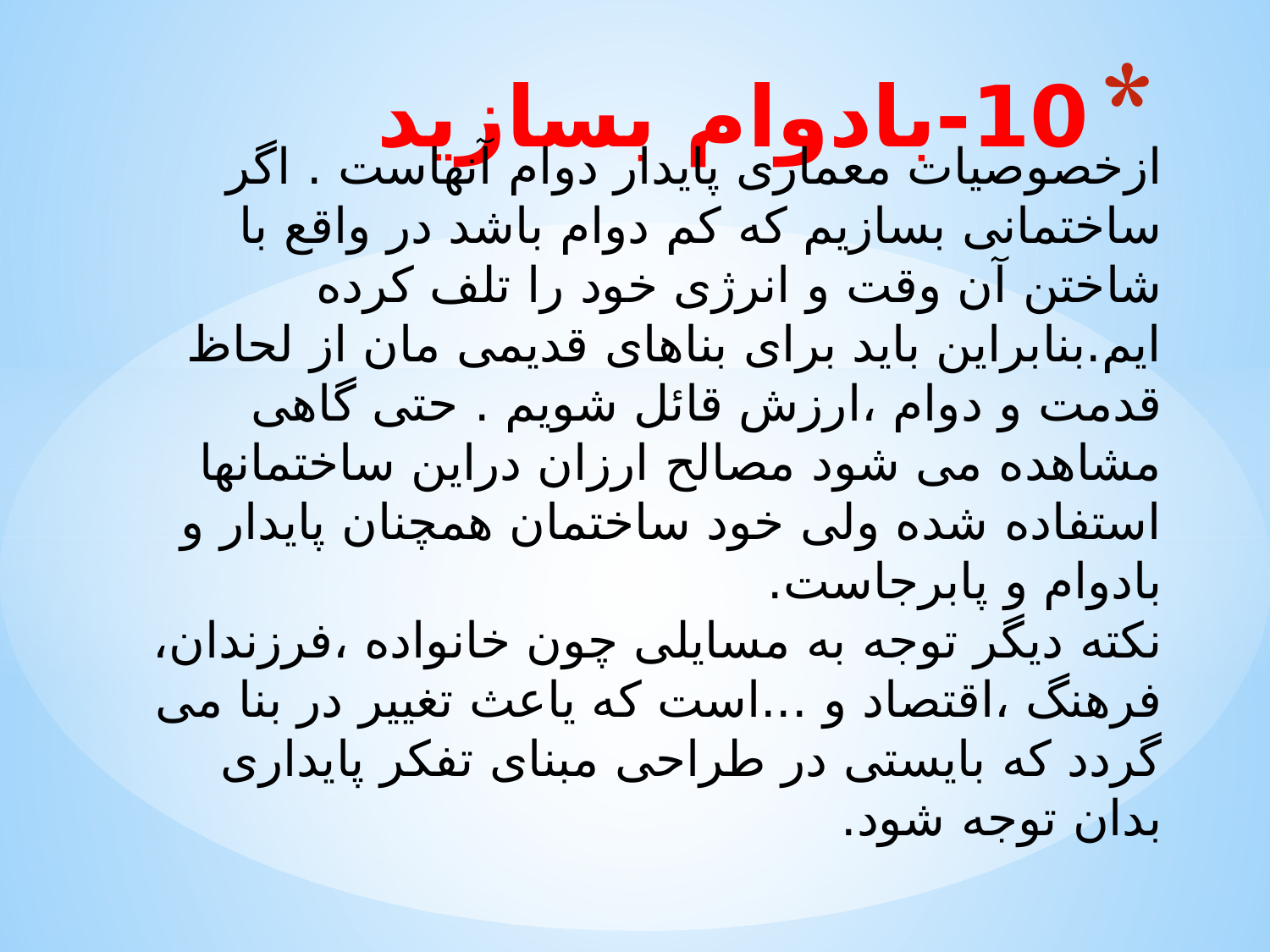

# 10-بادوام بسازید
ازخصوصیات معماری پایدار دوام آنهاست . اگر ساختمانی بسازیم که کم دوام باشد در واقع با شاختن آن وقت و انرژی خود را تلف کرده ایم.بنابراین باید برای بناهای قدیمی مان از لحاظ قدمت و دوام ،ارزش قائل شویم . حتی گاهی مشاهده می شود مصالح ارزان دراین ساختمانها استفاده شده ولی خود ساختمان همچنان پایدار و بادوام و پابرجاست.
نکته دیگر توجه به مسایلی چون خانواده ،فرزندان، فرهنگ ،اقتصاد و ...است که یاعث تغییر در بنا می گردد که بایستی در طراحی مبنای تفکر پایداری بدان توجه شود.